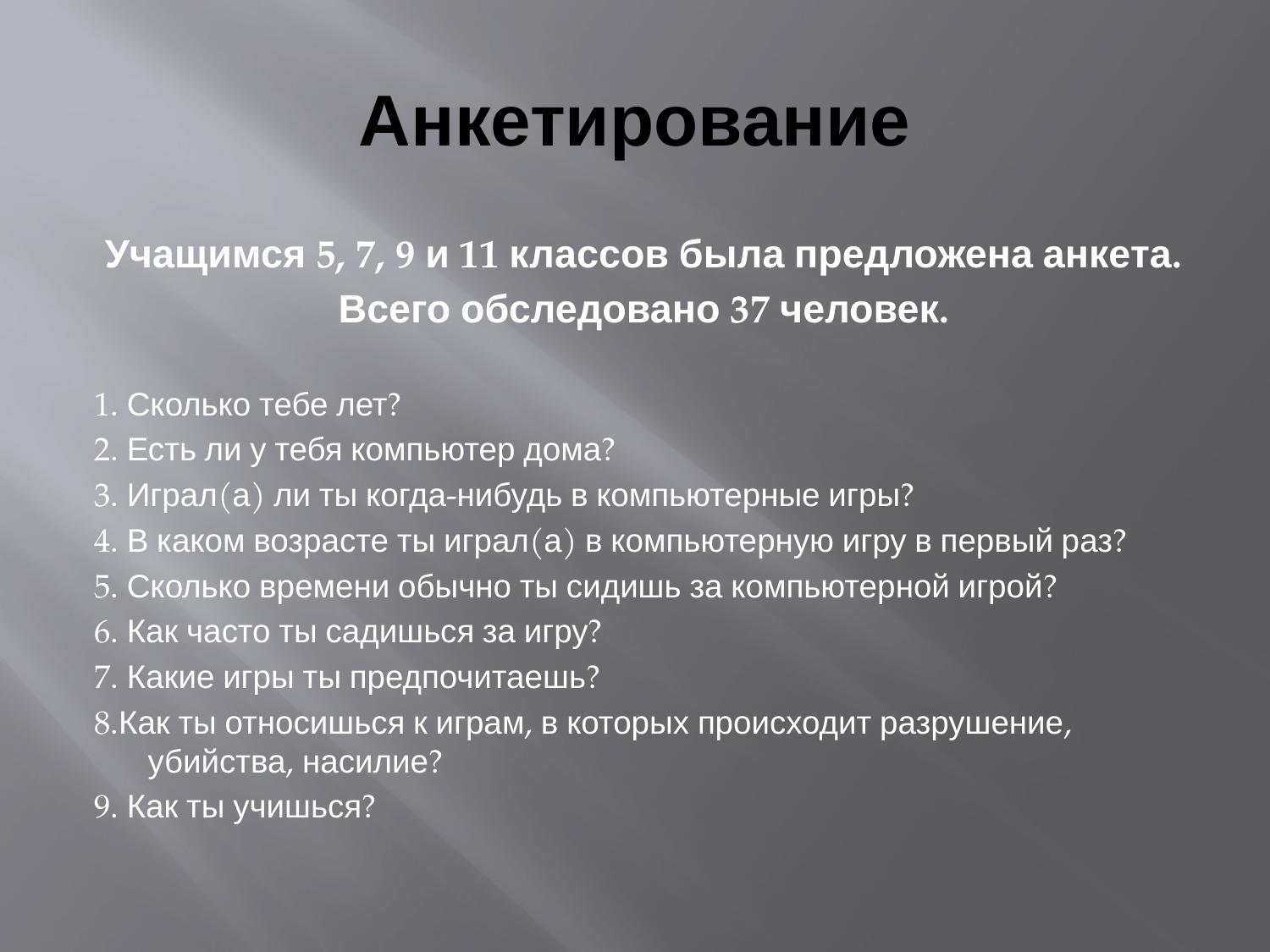

# Анкетирование
Учащимся 5, 7, 9 и 11 классов была предложена анкета.
Всего обследовано 37 человек.

1. Сколько тебе лет?
2. Есть ли у тебя компьютер дома?
3. Играл(а) ли ты когда-нибудь в компьютерные игры?
4. В каком возрасте ты играл(а) в компьютерную игру в первый раз?
5. Сколько времени обычно ты сидишь за компьютерной игрой?
6. Как часто ты садишься за игру?
7. Какие игры ты предпочитаешь?
8.Как ты относишься к играм, в которых происходит разрушение, убийства, насилие?
9. Как ты учишься?